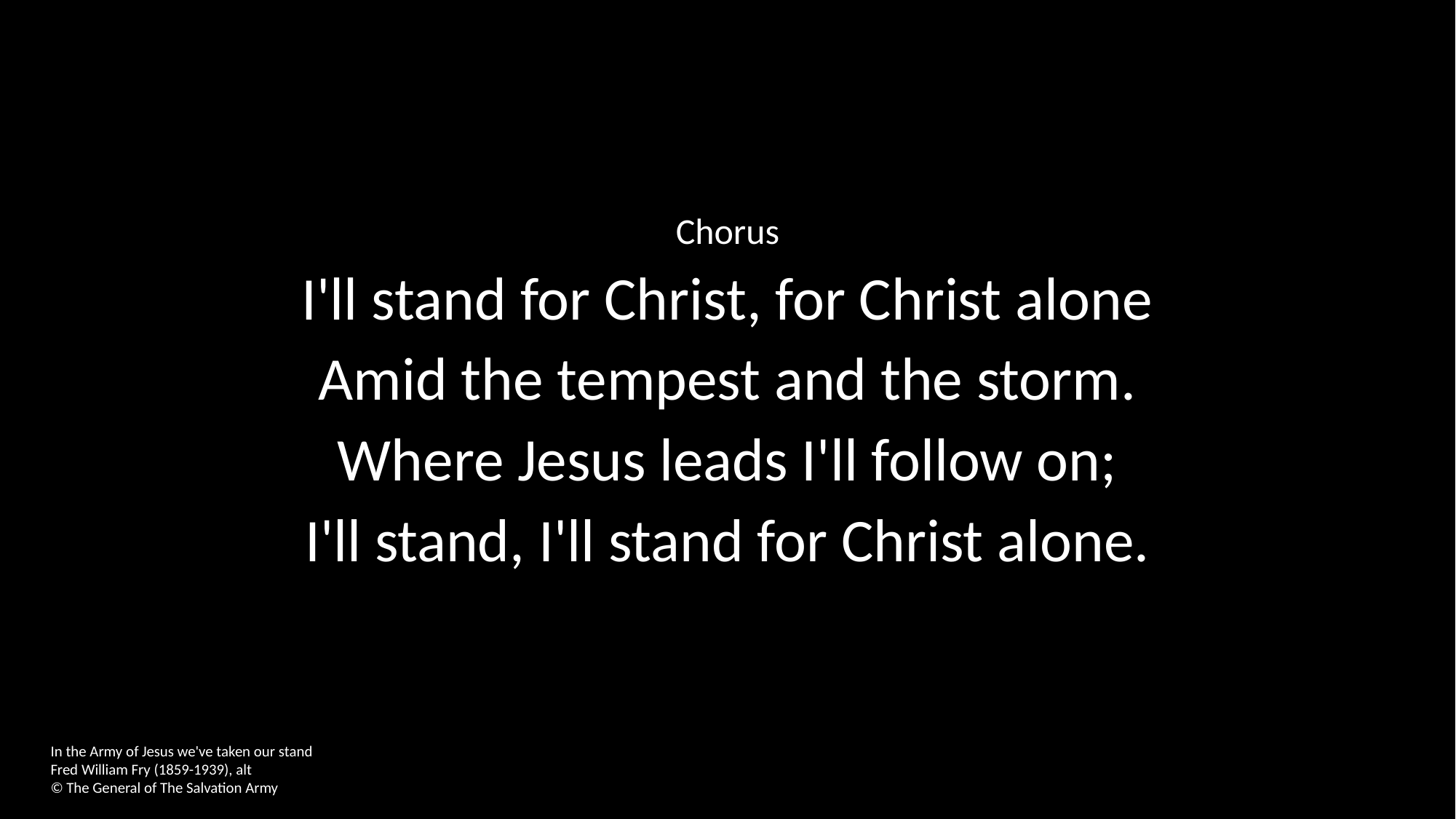

Chorus
I'll stand for Christ, for Christ alone
Amid the tempest and the storm.
Where Jesus leads I'll follow on;
I'll stand, I'll stand for Christ alone.

In the Army of Jesus we've taken our stand
Fred William Fry (1859-1939), alt
© The General of The Salvation Army